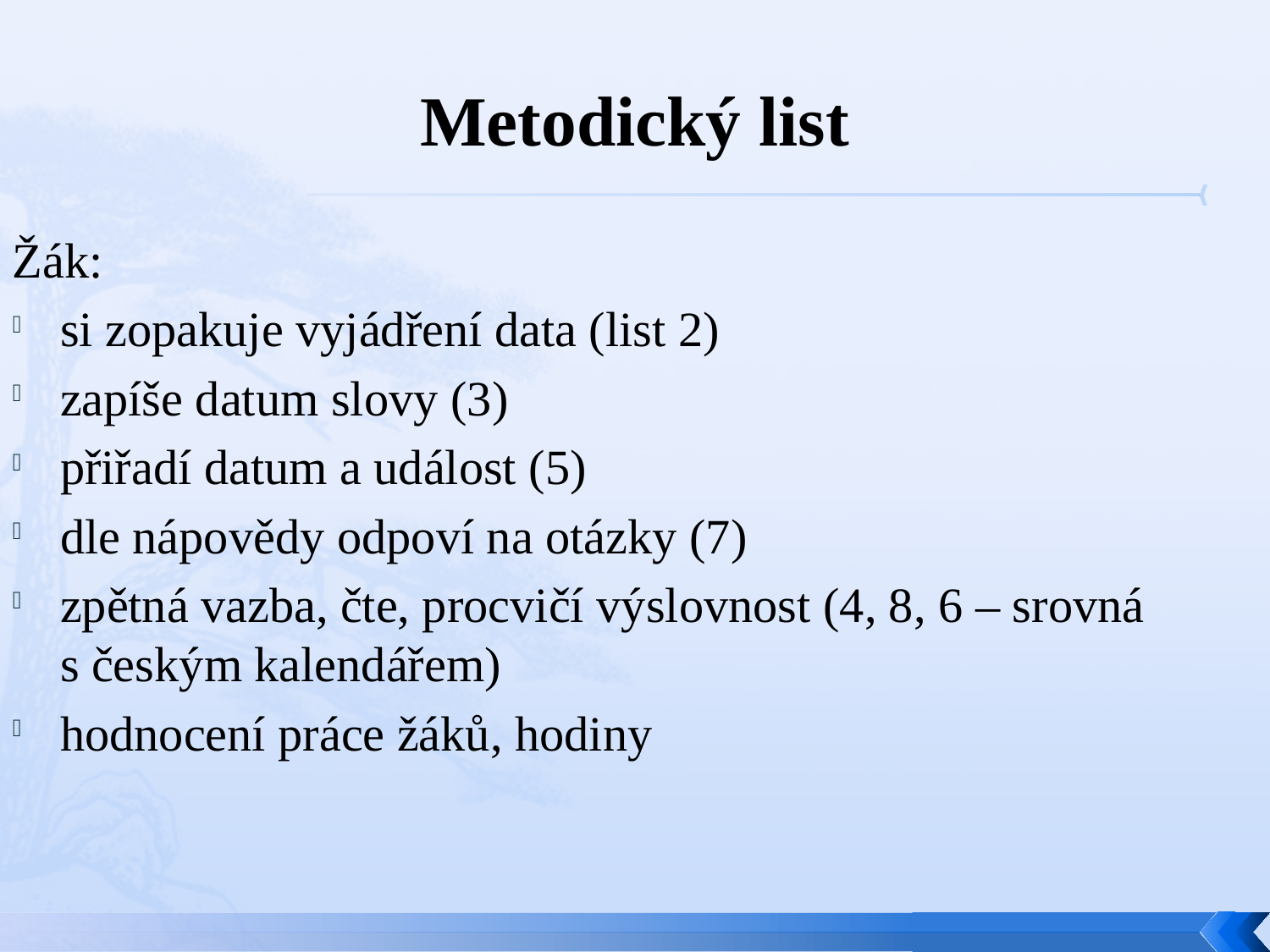

# Metodický list
Žák:
si zopakuje vyjádření data (list 2)
zapíše datum slovy (3)
přiřadí datum a událost (5)
dle nápovědy odpoví na otázky (7)
zpětná vazba, čte, procvičí výslovnost (4, 8, 6 – srovná
s českým kalendářem)
hodnocení práce žáků, hodiny